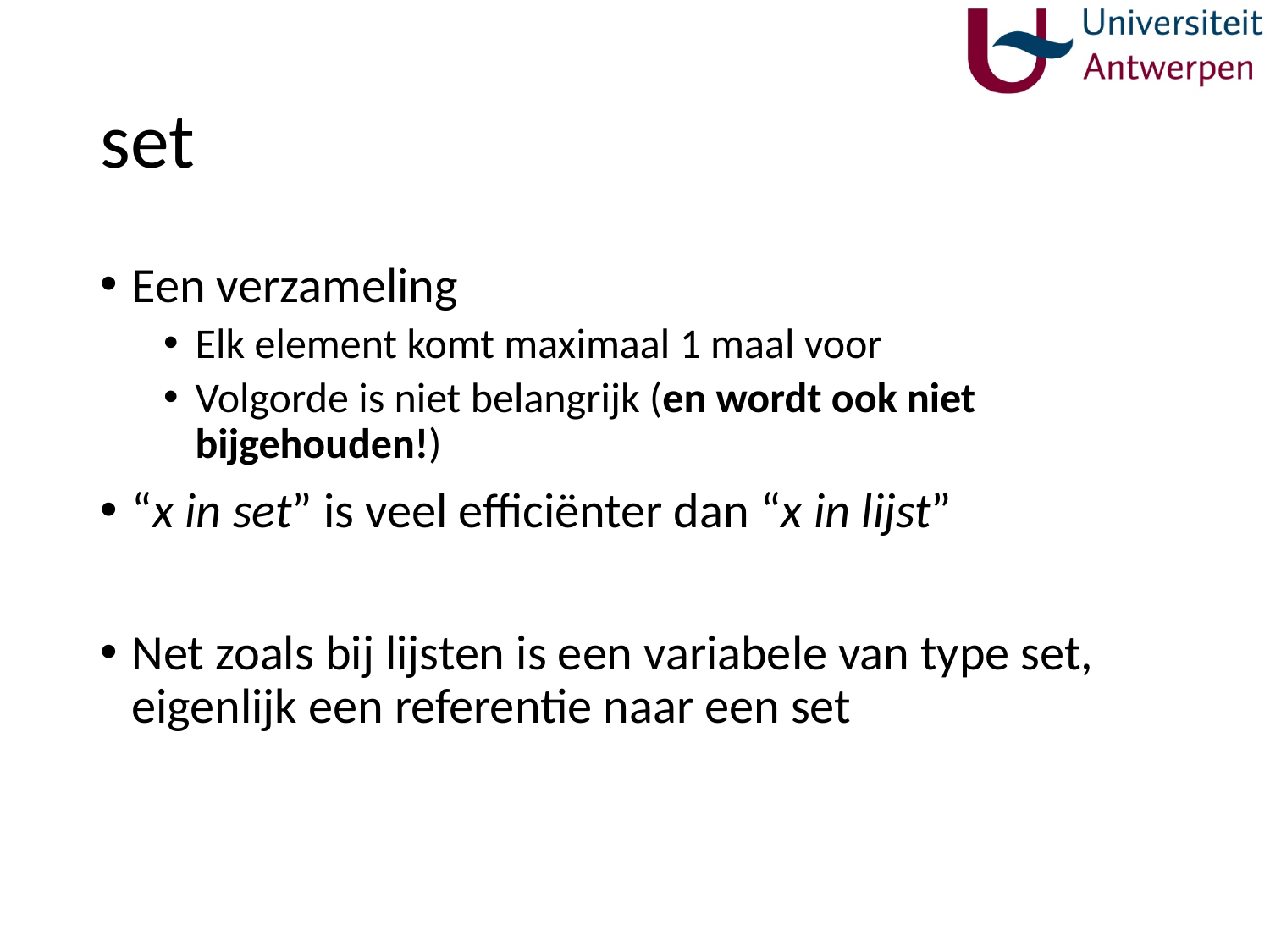

# set
Een verzameling
Elk element komt maximaal 1 maal voor
Volgorde is niet belangrijk (en wordt ook niet bijgehouden!)
“x in set” is veel efficiënter dan “x in lijst”

Net zoals bij lijsten is een variabele van type set, eigenlijk een referentie naar een set